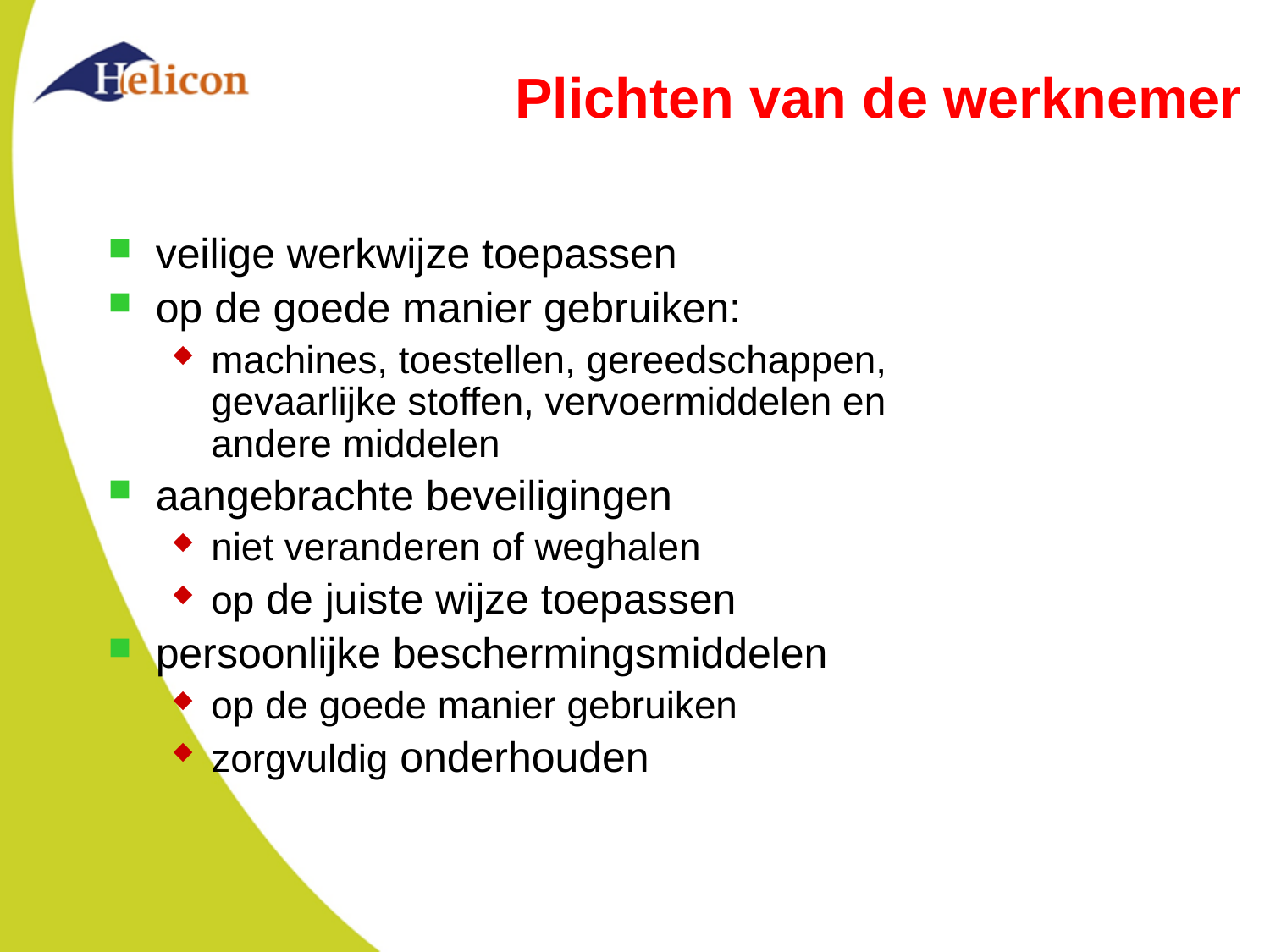

Plichten van de werknemer
veilige werkwijze toepassen
op de goede manier gebruiken:
machines, toestellen, gereedschappen,
gevaarlijke stoffen, vervoermiddelen en
andere middelen
aangebrachte beveiligingen
niet veranderen of weghalen
op de juiste wijze toepassen
persoonlijke beschermingsmiddelen
op de goede manier gebruiken
zorgvuldig onderhouden